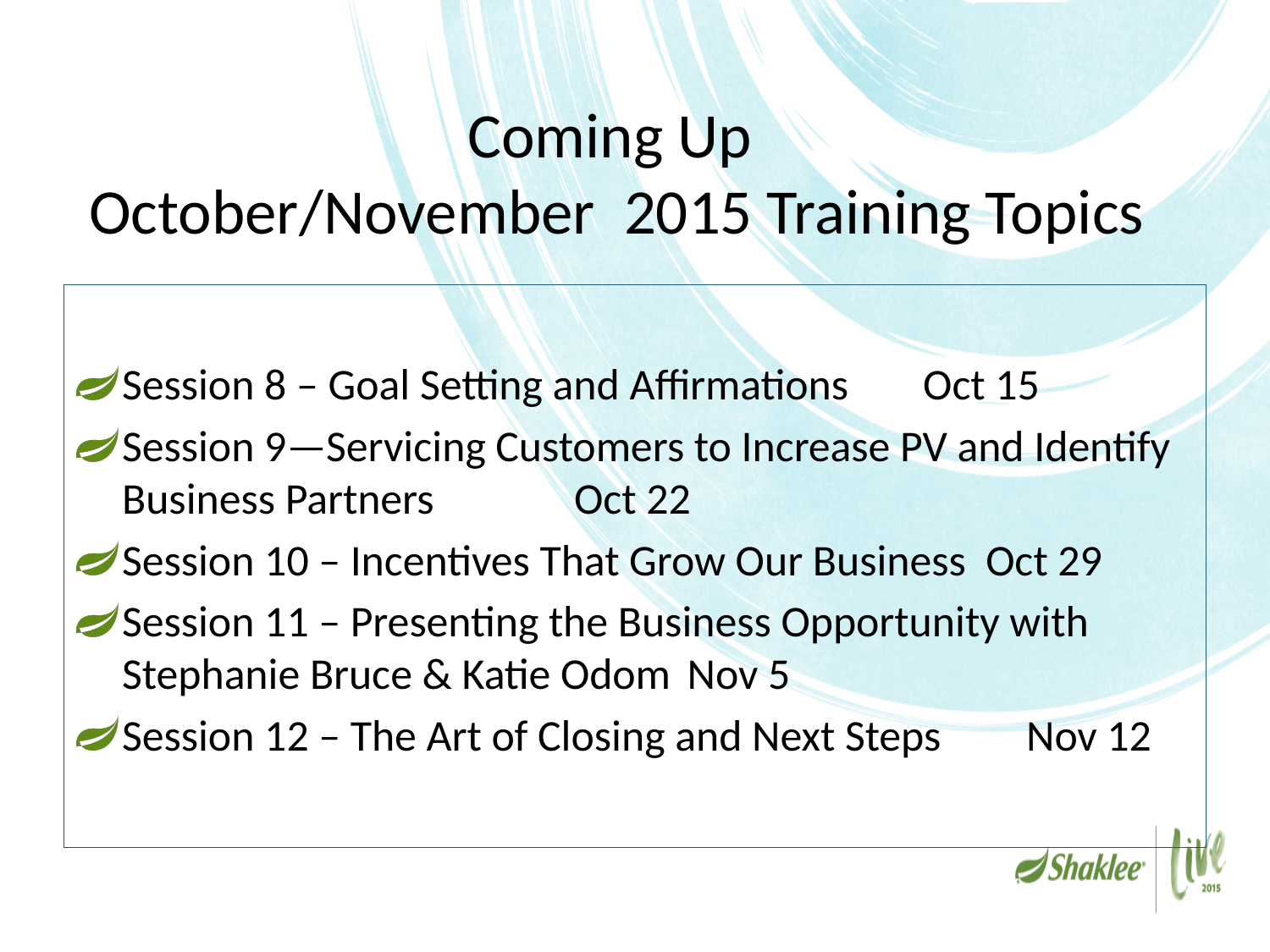

# Coming Up October/November  2015 Training Topics

Session 8 – Goal Setting and Affirmations   		 Oct 15
Session 9—Servicing Customers to Increase PV and Identify Business Partners 				          		Oct 22
Session 10 – Incentives That Grow Our Business  Oct 29
Session 11 – Presenting the Business Opportunity with Stephanie Bruce & Katie Odom						Nov 5
Session 12 – The Art of Closing and Next Steps  	Nov 12